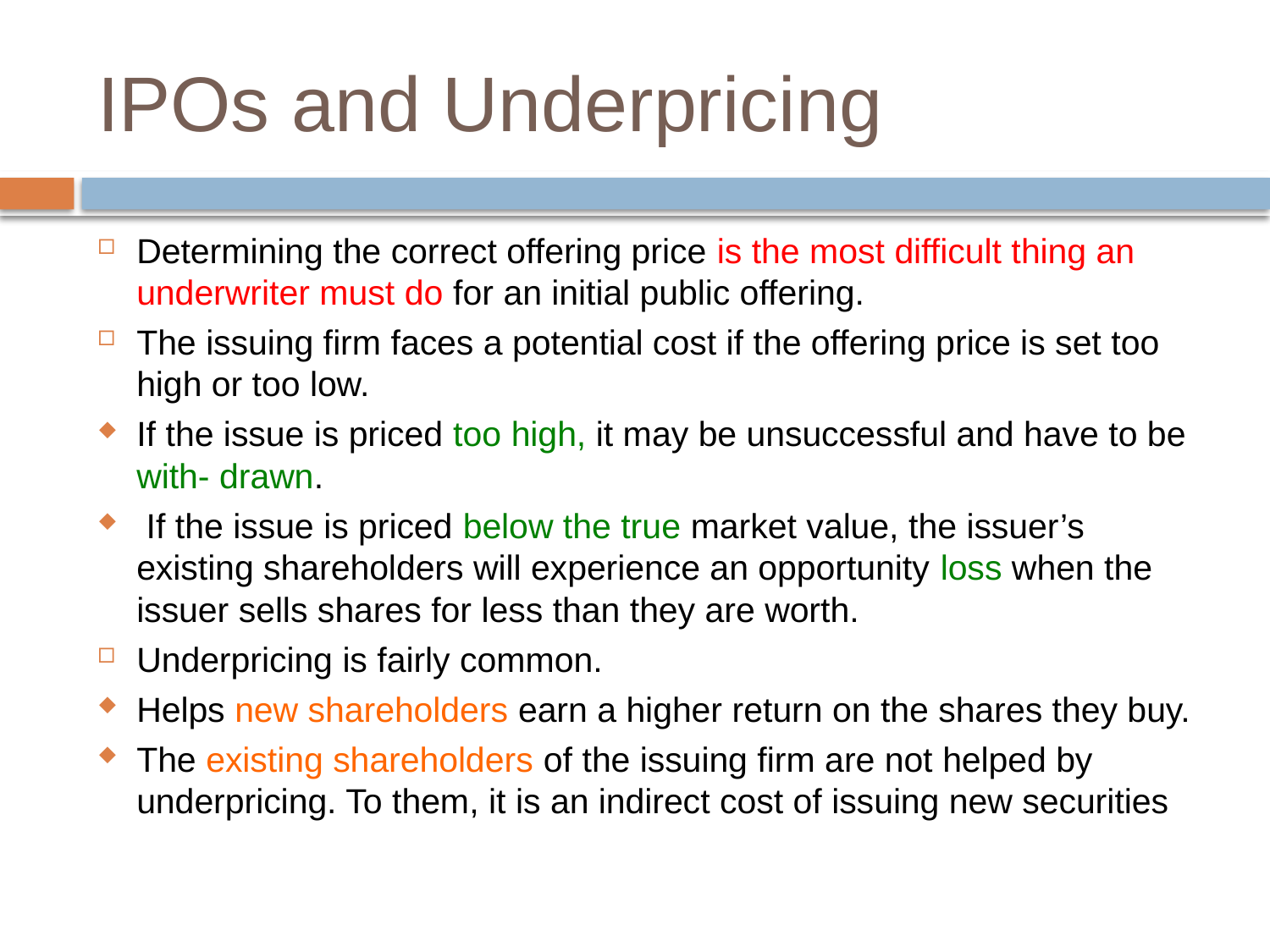

# IPOs and Underpricing
Determining the correct offering price is the most difficult thing an underwriter must do for an initial public offering.
The issuing firm faces a potential cost if the offering price is set too high or too low.
If the issue is priced too high, it may be unsuccessful and have to be with- drawn.
 If the issue is priced below the true market value, the issuer’s existing shareholders will experience an opportunity loss when the issuer sells shares for less than they are worth.
Underpricing is fairly common.
Helps new shareholders earn a higher return on the shares they buy.
The existing shareholders of the issuing firm are not helped by underpricing. To them, it is an indirect cost of issuing new securities